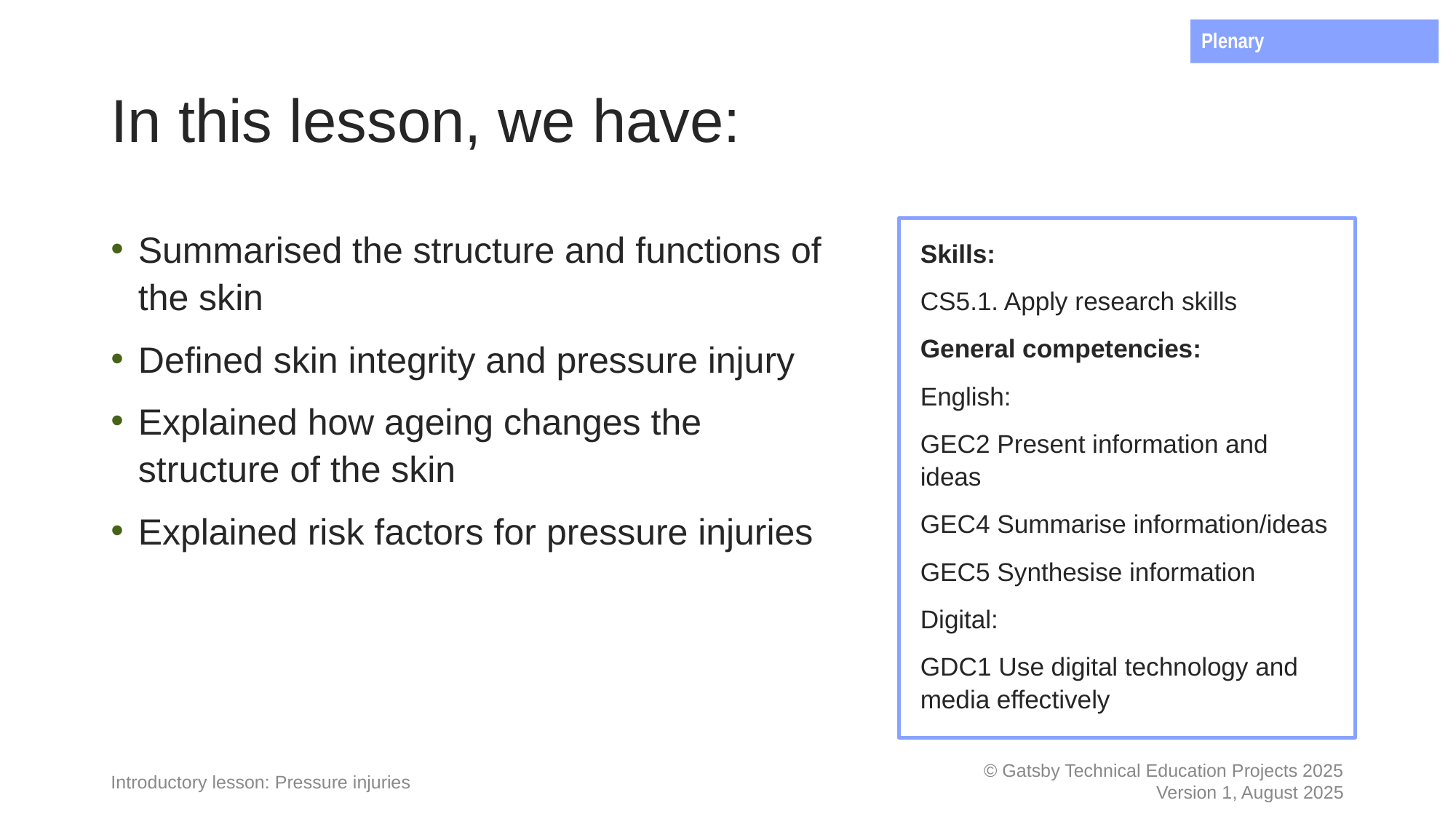

Plenary
# In this lesson, we have:
Summarised the structure and functions of the skin
Defined skin integrity and pressure injury
Explained how ageing changes the structure of the skin
Explained risk factors for pressure injuries

Skills:
CS5.1. Apply research skills
General competencies:
English:
GEC2 Present information and ideas
GEC4 Summarise information/ideas
GEC5 Synthesise information
Digital:
GDC1 Use digital technology and media effectively
Introductory lesson: Pressure injuries